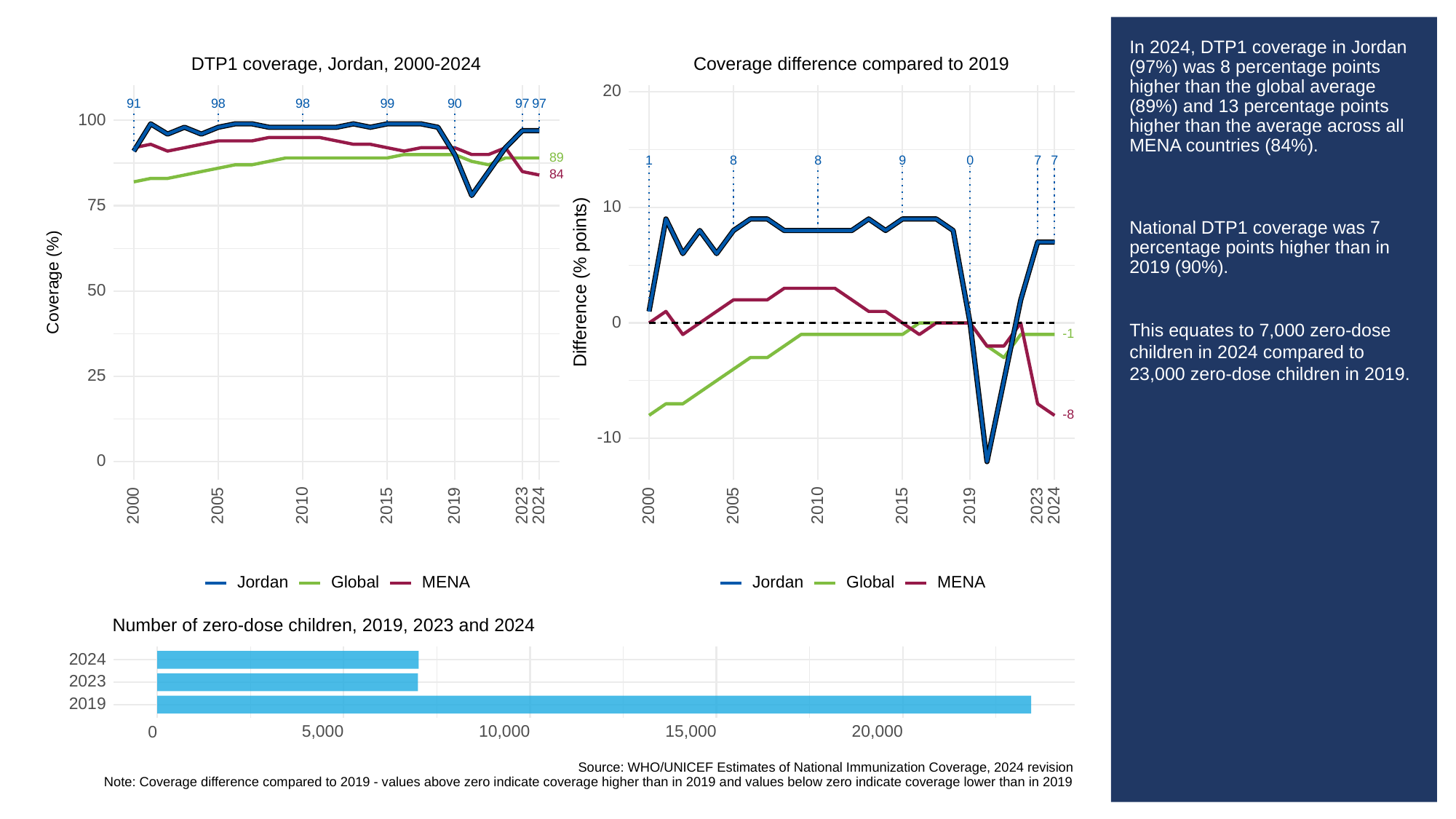

# In 2024, DTP1 coverage in Jordan (97%) was 8 percentage points higher than the global average (89%) and 13 percentage points higher than the average across all MENA countries (84%).

National DTP1 coverage was 7 percentage points higher than in 2019 (90%).

This equates to 7,000 zero-dose children in 2024 compared to 23,000 zero-dose children in 2019.

Coverage difference compared to 2019
DTP1 coverage, Jordan, 2000-2024

20

91
98
98
99
90
97
97

100

89

8
8
9
0
1
7
7

84
75
10

Difference (% points)
Coverage (%)
50

0

-1

25

-8

-10

0

2023
2023
2000
2005
2010
2015
2019
2024
2000
2005
2010
2015
2019
2024
Global
Global
Jordan
Jordan
MENA
MENA

Number of zero-dose children, 2019, 2023 and 2024

2024

2023

2019

5,000
10,000
15,000
20,000
0
Source: WHO/UNICEF Estimates of National Immunization Coverage, 2024 revision
Note: Coverage difference compared to 2019 - values above zero indicate coverage higher than in 2019 and values below zero indicate coverage lower than in 2019